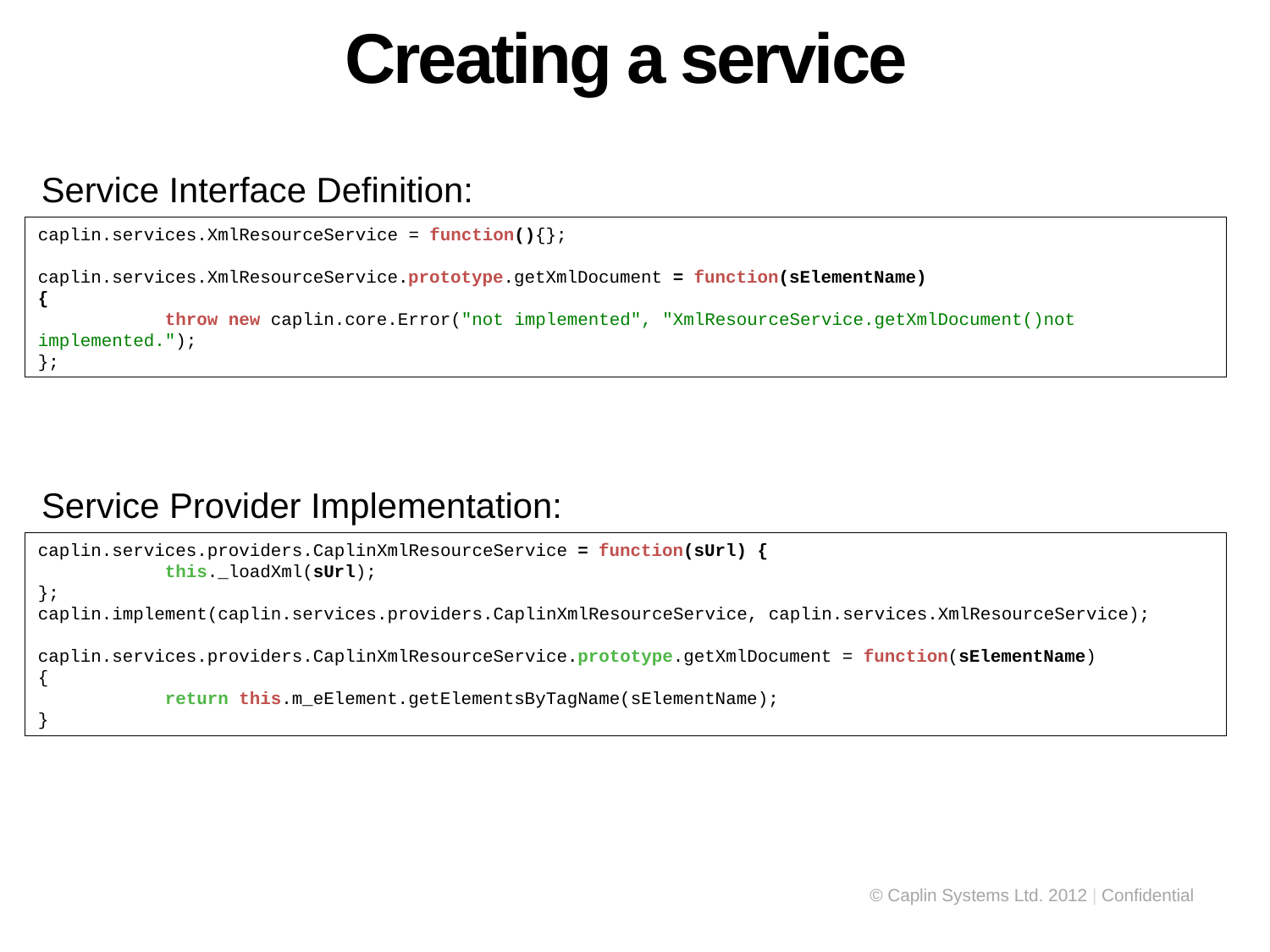

Creating a service
Service Interface Definition:
caplin.services.XmlResourceService = function(){};

caplin.services.XmlResourceService.prototype.getXmlDocument = function(sElementName)
{
	throw new caplin.core.Error("not implemented", "XmlResourceService.getXmlDocument()not implemented.");
};
Service Provider Implementation:
caplin.services.providers.CaplinXmlResourceService = function(sUrl) {
	this._loadXml(sUrl);
};
caplin.implement(caplin.services.providers.CaplinXmlResourceService, caplin.services.XmlResourceService);

caplin.services.providers.CaplinXmlResourceService.prototype.getXmlDocument = function(sElementName)
{
	return this.m_eElement.getElementsByTagName(sElementName);
}